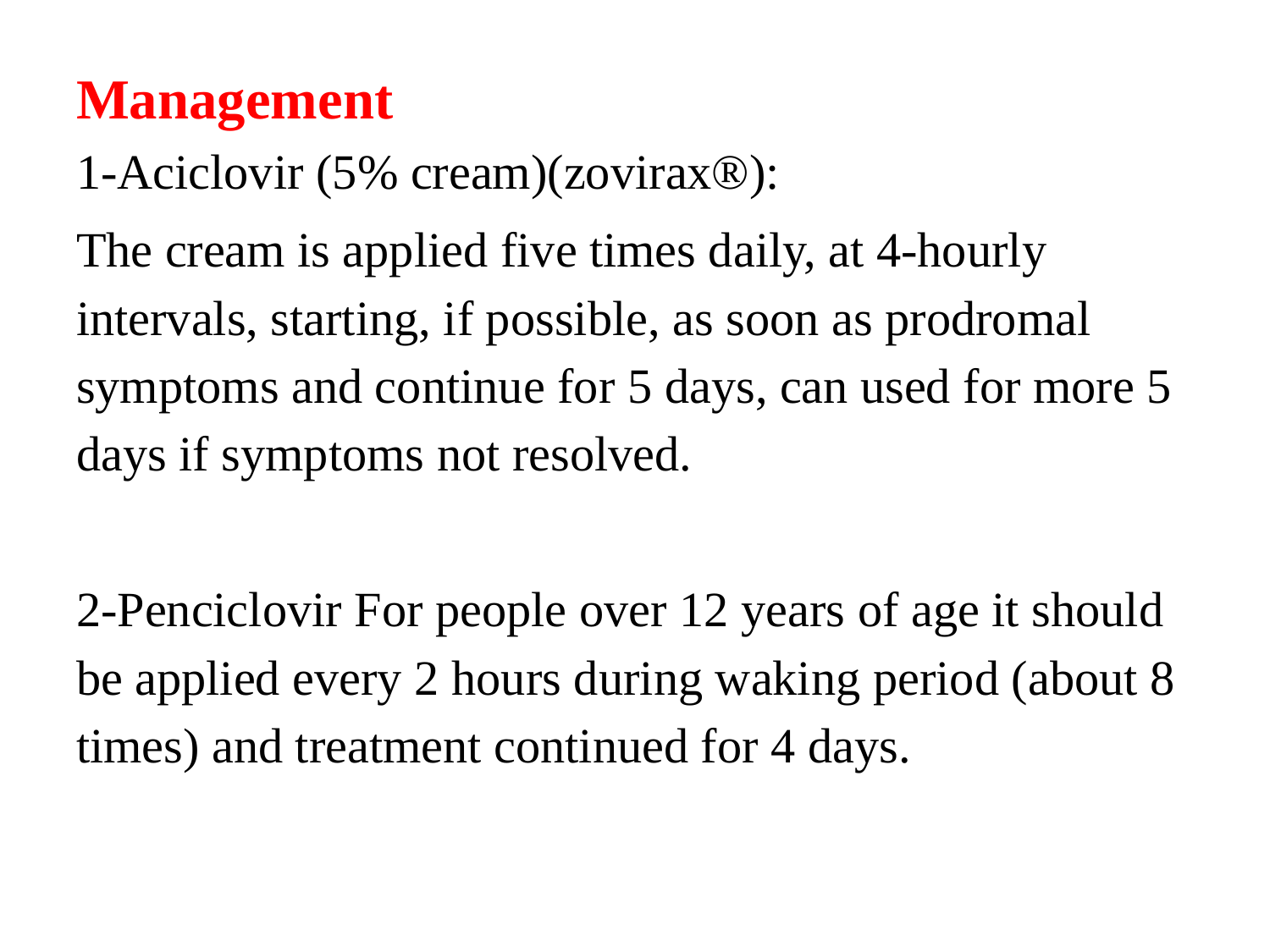

Management
1-Aciclovir (5% cream)(zovirax®):
The cream is applied five times daily, at 4-hourly intervals, starting, if possible, as soon as prodromal symptoms and continue for 5 days, can used for more 5 days if symptoms not resolved.

2-Penciclovir For people over 12 years of age it should be applied every 2 hours during waking period (about 8 times) and treatment continued for 4 days.